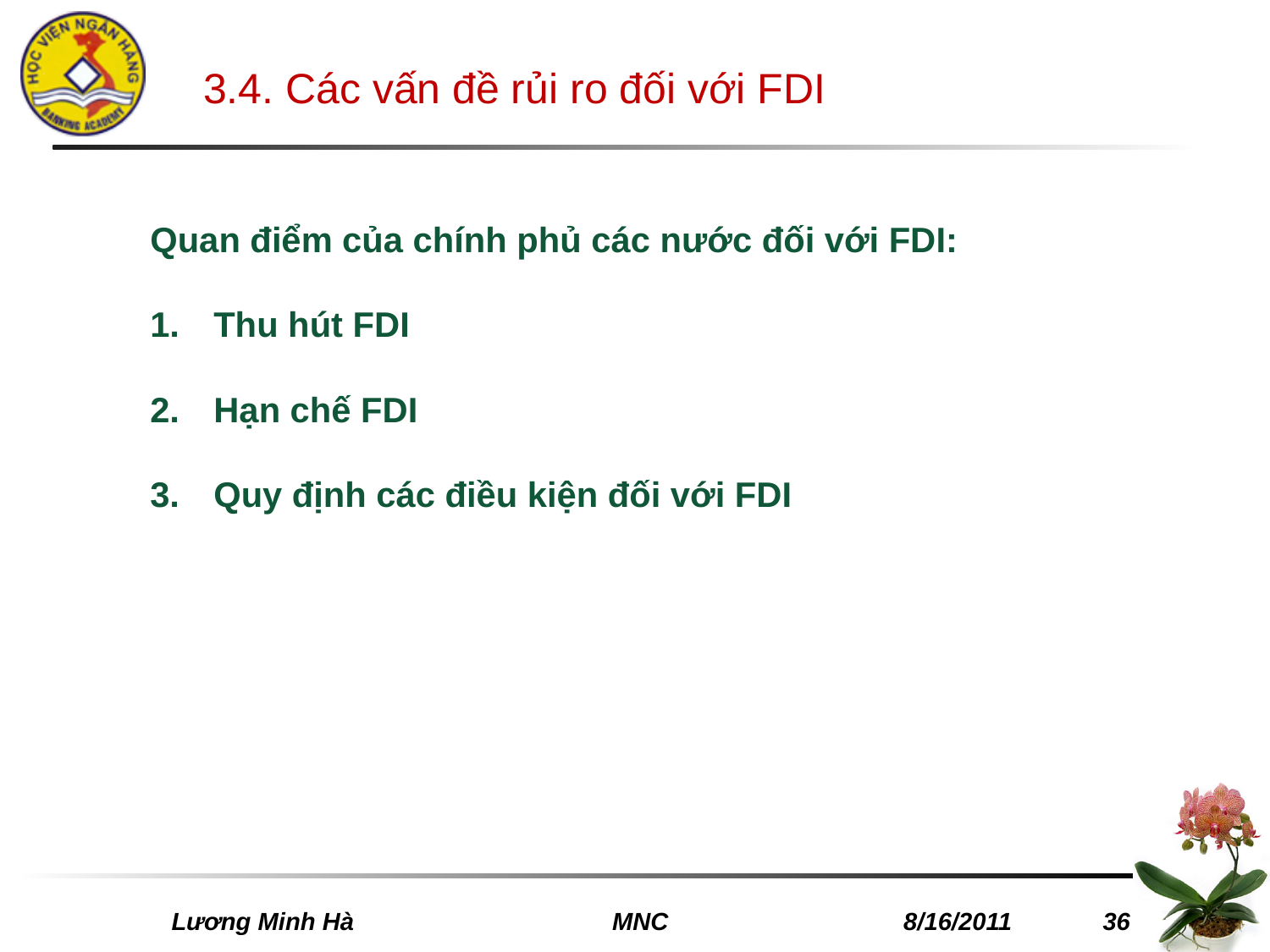

# 3.4. Các vấn đề rủi ro đối với FDI
Quan điểm của chính phủ các nước đối với FDI:
Thu hút FDI
Hạn chế FDI
Quy định các điều kiện đối với FDI
 Lương Minh Hà